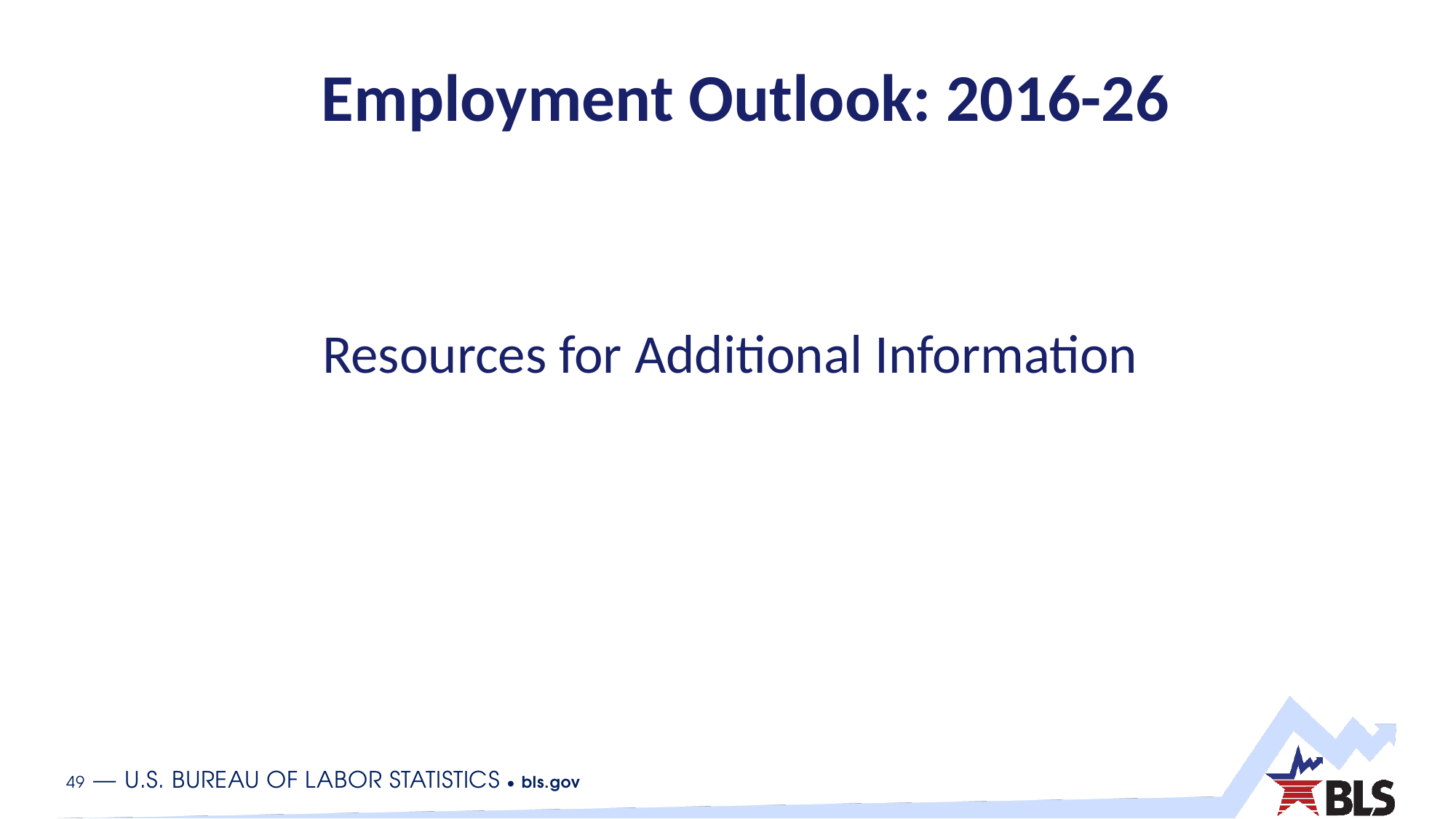

# Employment Outlook: 2016-26
Resources for Additional Information